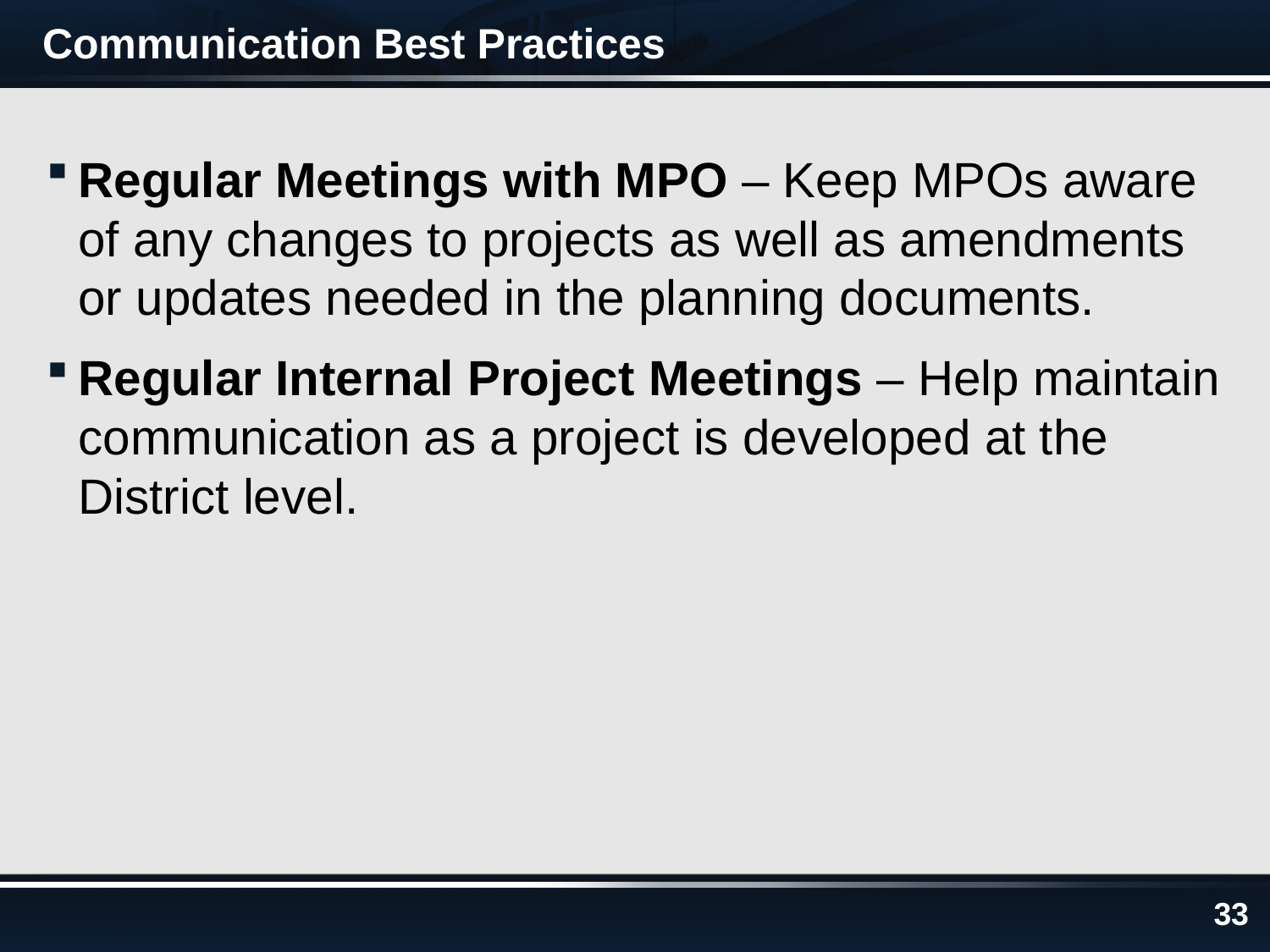

# Communication Best Practices
Regular Meetings with MPO – Keep MPOs aware of any changes to projects as well as amendments or updates needed in the planning documents.
Regular Internal Project Meetings – Help maintain communication as a project is developed at the District level.